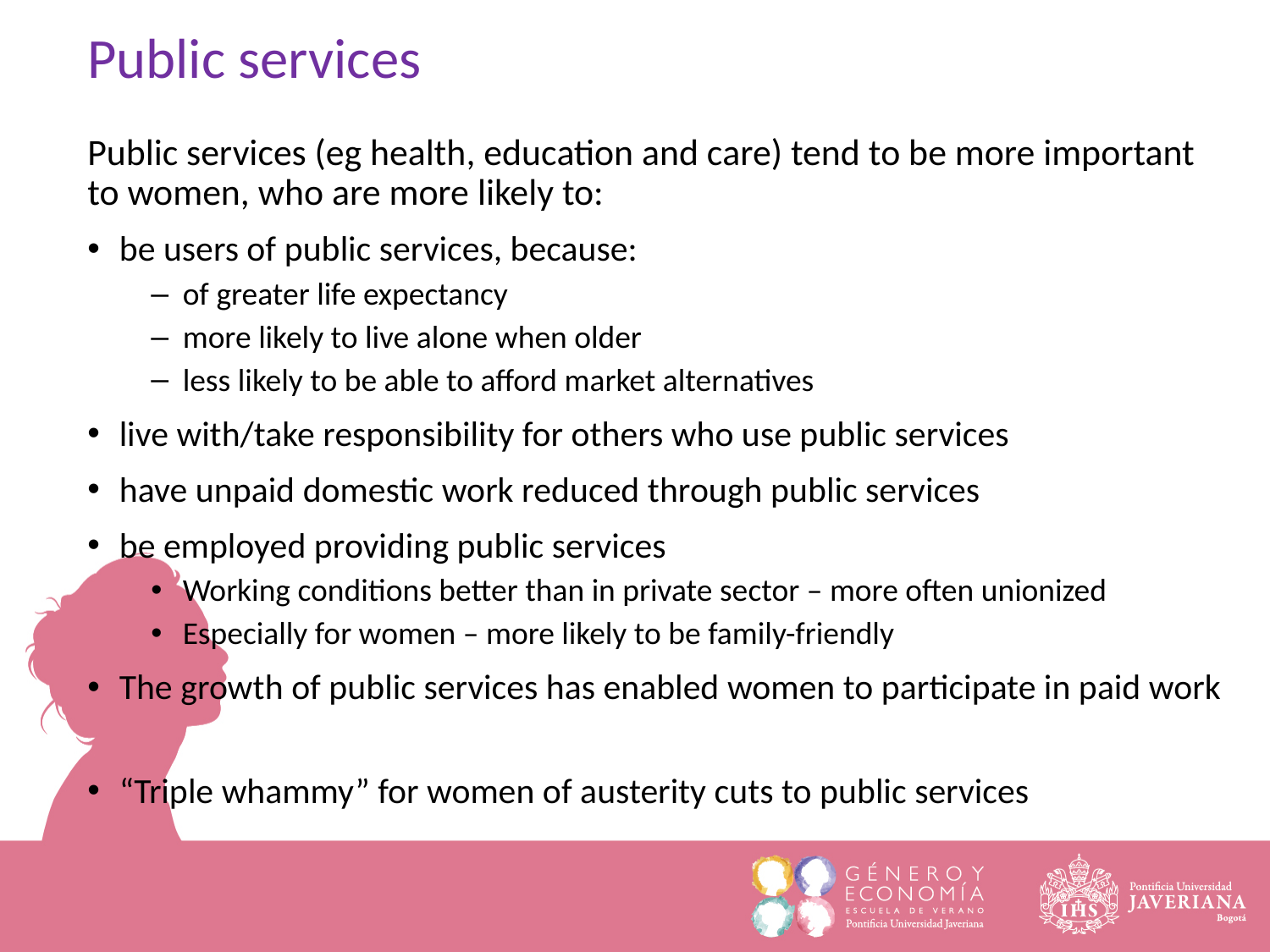

# Public services
Public services (eg health, education and care) tend to be more important to women, who are more likely to:
be users of public services, because:
of greater life expectancy
more likely to live alone when older
less likely to be able to afford market alternatives
live with/take responsibility for others who use public services
have unpaid domestic work reduced through public services
be employed providing public services
Working conditions better than in private sector – more often unionized
Especially for women – more likely to be family-friendly
The growth of public services has enabled women to participate in paid work

“Triple whammy” for women of austerity cuts to public services